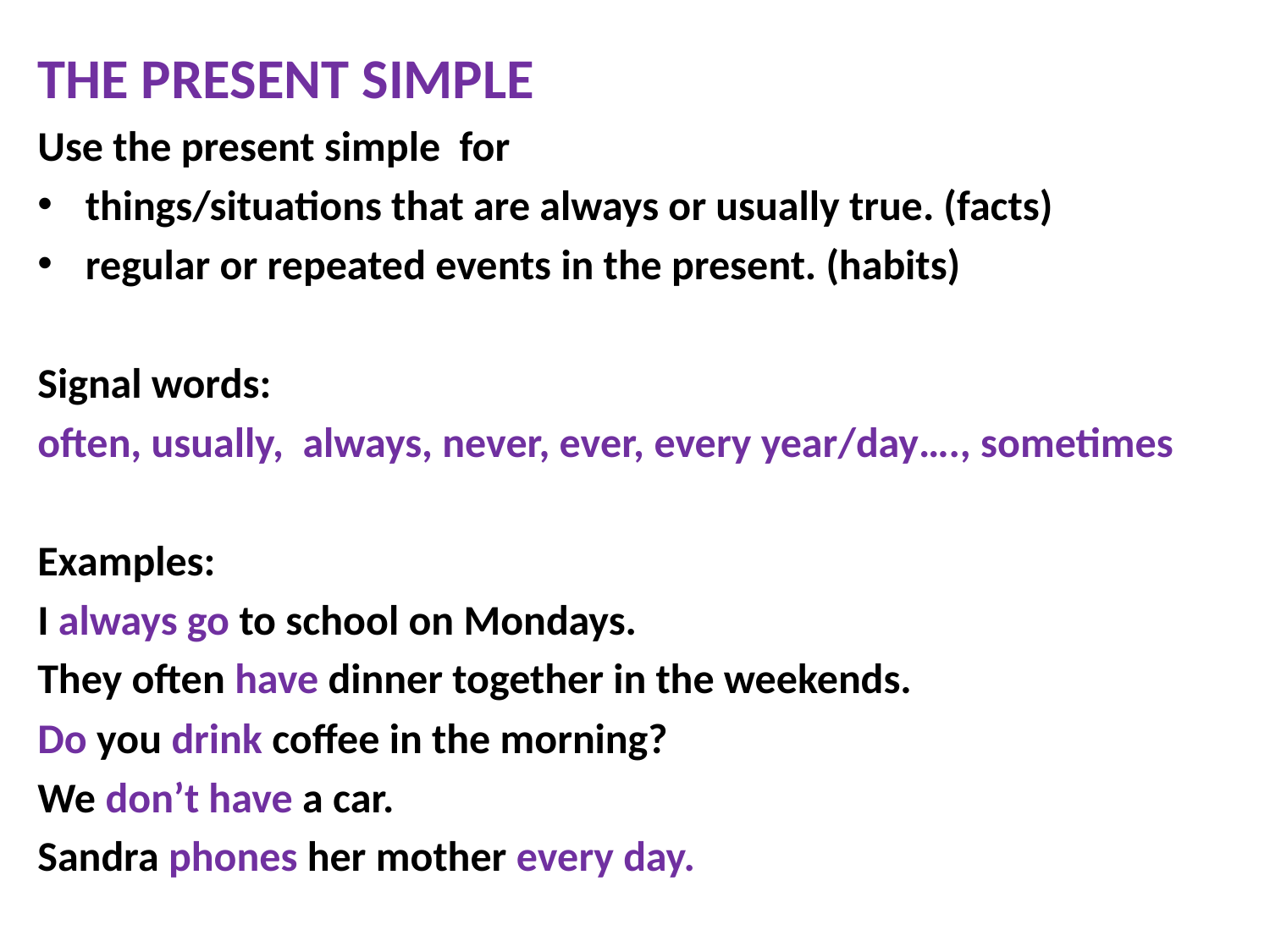

THE PRESENT SIMPLE
Use the present simple  for
things/situations that are always or usually true. (facts)
regular or repeated events in the present. (habits)

Signal words:
often, usually,  always, never, ever, every year/day…., sometimes

Examples:
I always go to school on Mondays.
They often have dinner together in the weekends.
Do you drink coffee in the morning?
We don’t have a car.
Sandra phones her mother every day.